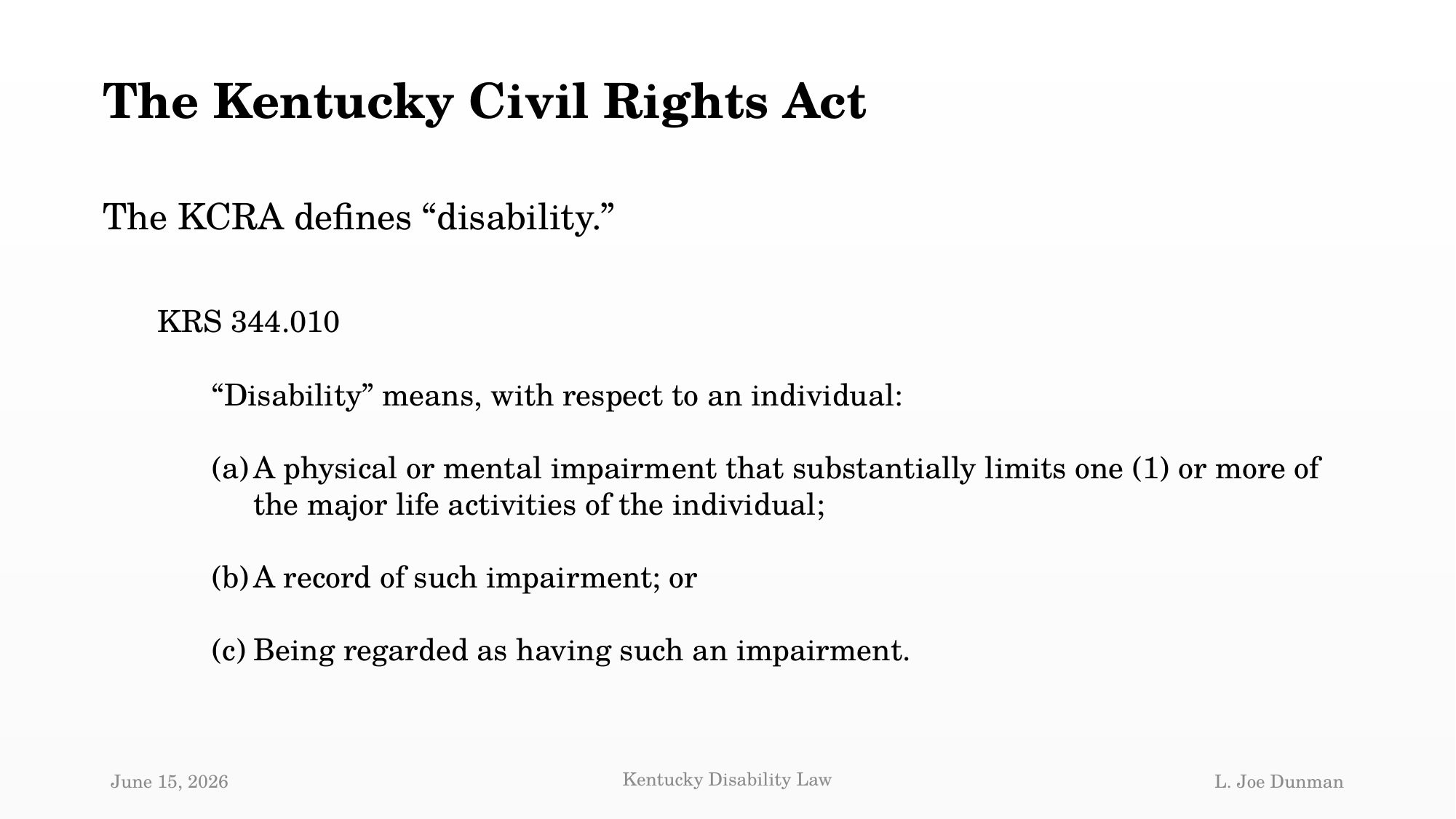

The Kentucky Civil Rights Act

The KCRA defines “disability.”

KRS 344.010

“Disability” means, with respect to an individual:

A physical or mental impairment that substantially limits one (1) or more of the major life activities of the individual;

A record of such impairment; or

Being regarded as having such an impairment.

June 15, 2026
Kentucky Disability Law
L. Joe Dunman